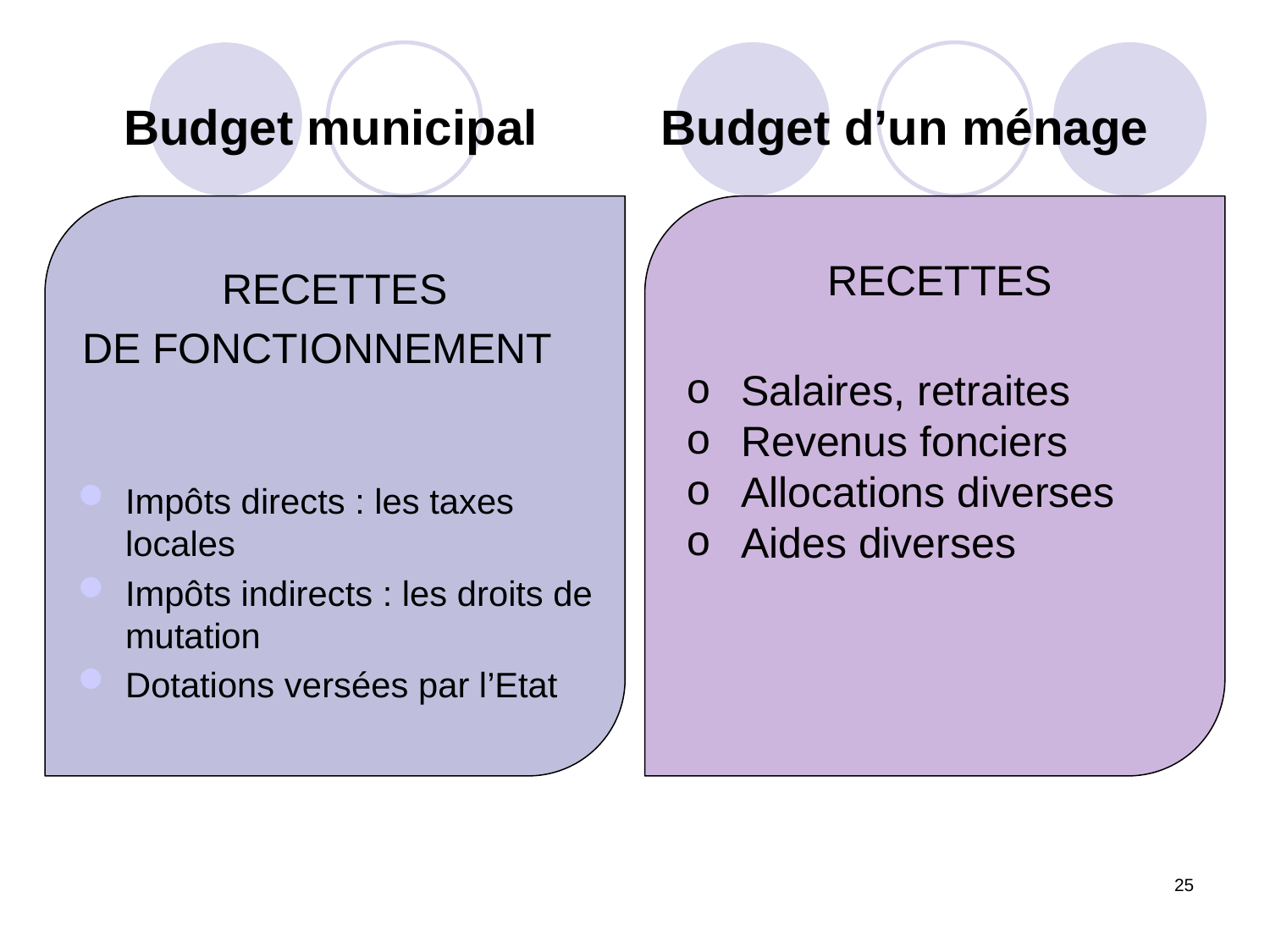

# Budget municipal         Budget d’un ménage

RECETTES
DE FONCTIONNEMENT

Impôts directs : les taxes locales
Impôts indirects : les droits de mutation
Dotations versées par l’Etat

 RECETTES

  Salaires, retraites
  Revenus fonciers
  Allocations diverses
  Aides diverses
25